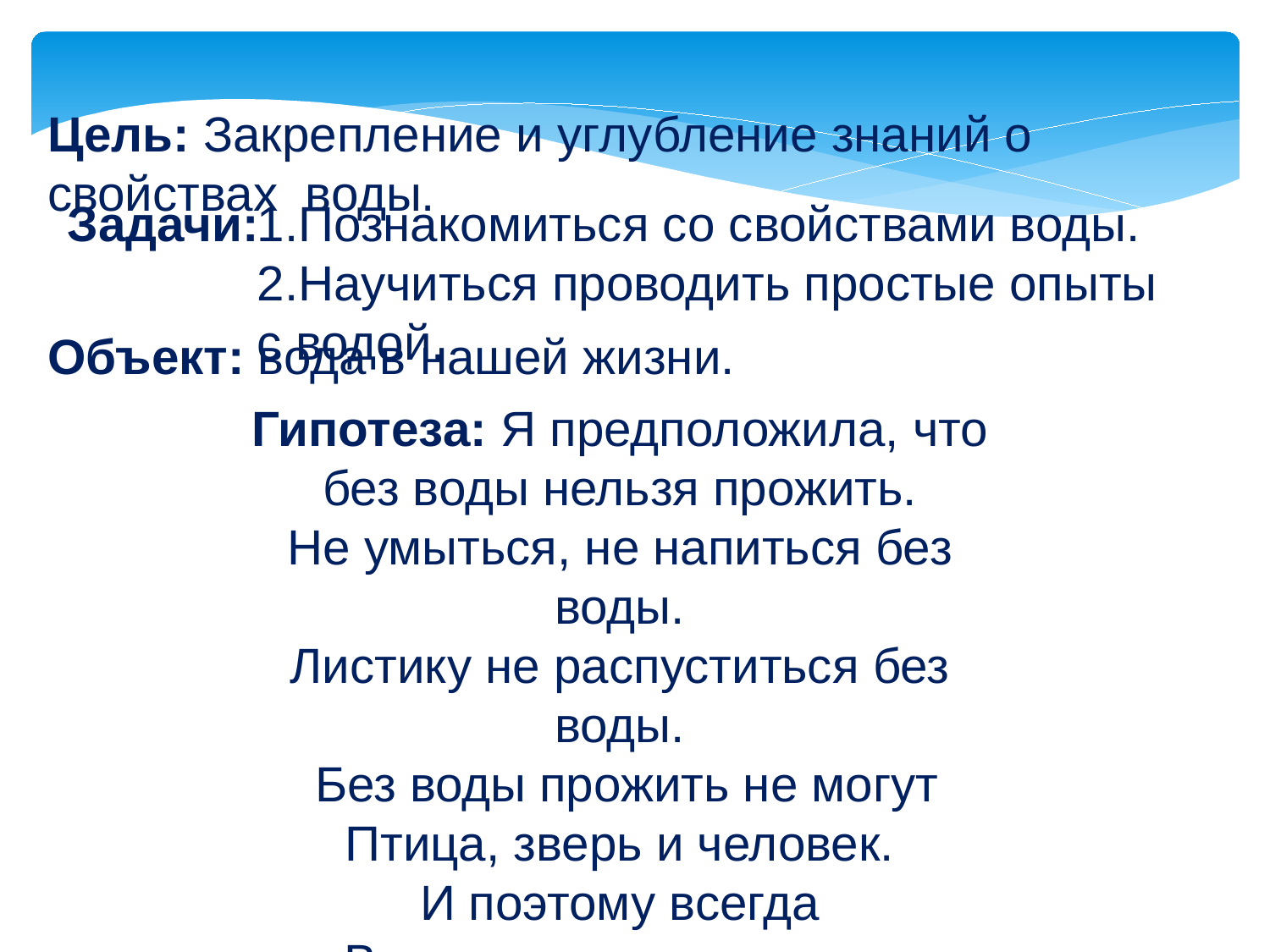

Цель: Закрепление и углубление знаний о свойствах  воды.
Задачи:
1.Познакомиться со свойствами воды.
2.Научиться проводить простые опыты с водой.
Объект: вода в нашей жизни.
Гипотеза: Я предположила, что
без воды нельзя прожить.
Не умыться, не напиться без воды.
Листику не распуститься без воды.
 Без воды прожить не могут
Птица, зверь и человек.
И поэтому всегда
Всем везде нужна вода.